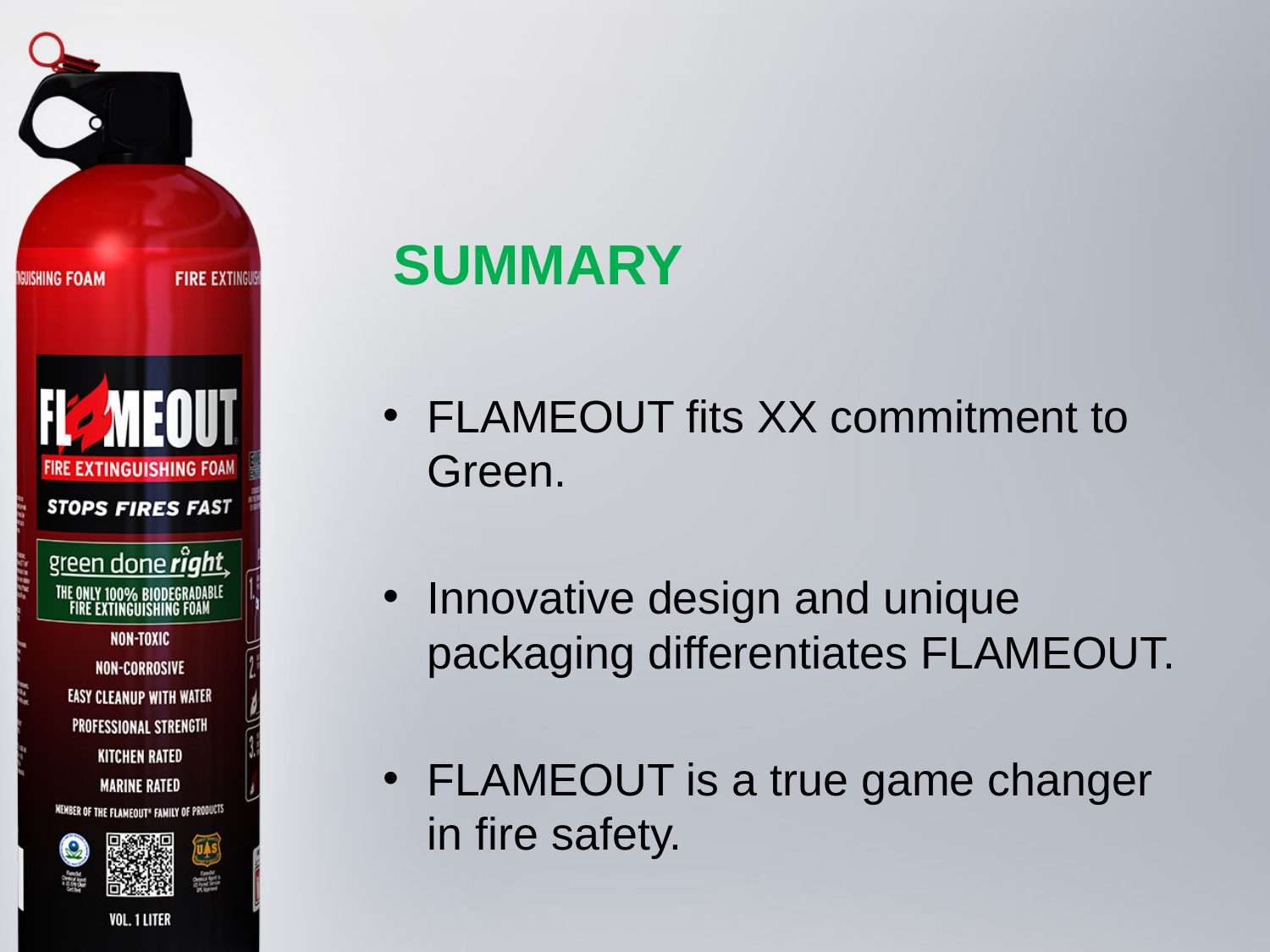

SUMMARY
FLAMEOUT fits XX commitment to Green.

Innovative design and unique packaging differentiates FLAMEOUT.

FLAMEOUT is a true game changer in fire safety.